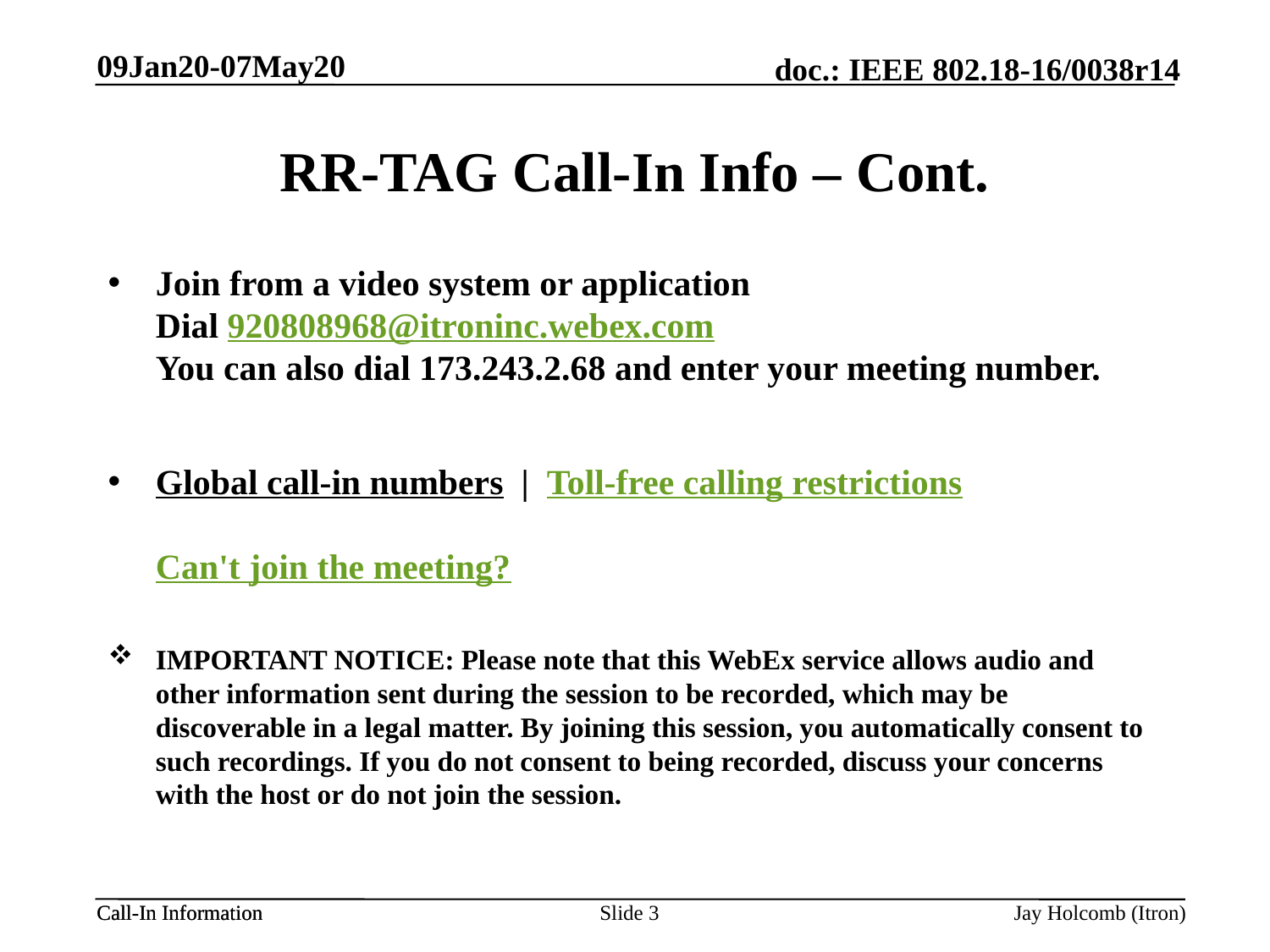

09Jan20-07May20
# RR-TAG Call-In Info – Cont.
Join from a video system or application
Dial 920808968@itroninc.webex.com 
You can also dial 173.243.2.68 and enter your meeting number.

Global call-in numbers  |  Toll-free calling restrictions  
 
Can't join the meeting?

IMPORTANT NOTICE: Please note that this WebEx service allows audio and other information sent during the session to be recorded, which may be discoverable in a legal matter. By joining this session, you automatically consent to such recordings. If you do not consent to being recorded, discuss your concerns with the host or do not join the session.

Slide 3
Jay Holcomb (Itron)